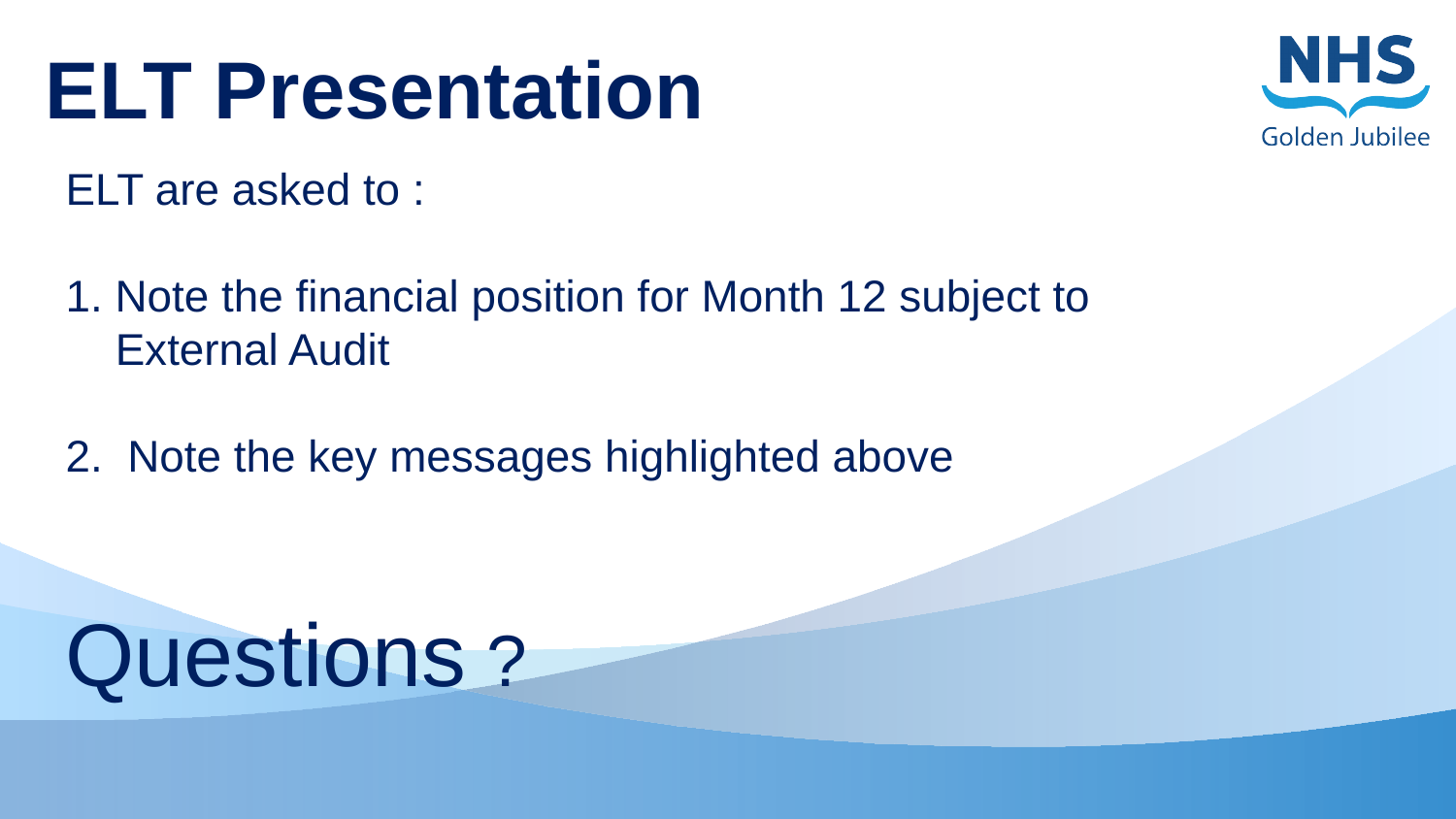

# ELT Presentation
ELT are asked to :

1. Note the financial position for Month 12 subject to
    External Audit

2.  Note the key messages highlighted above

Questions ?